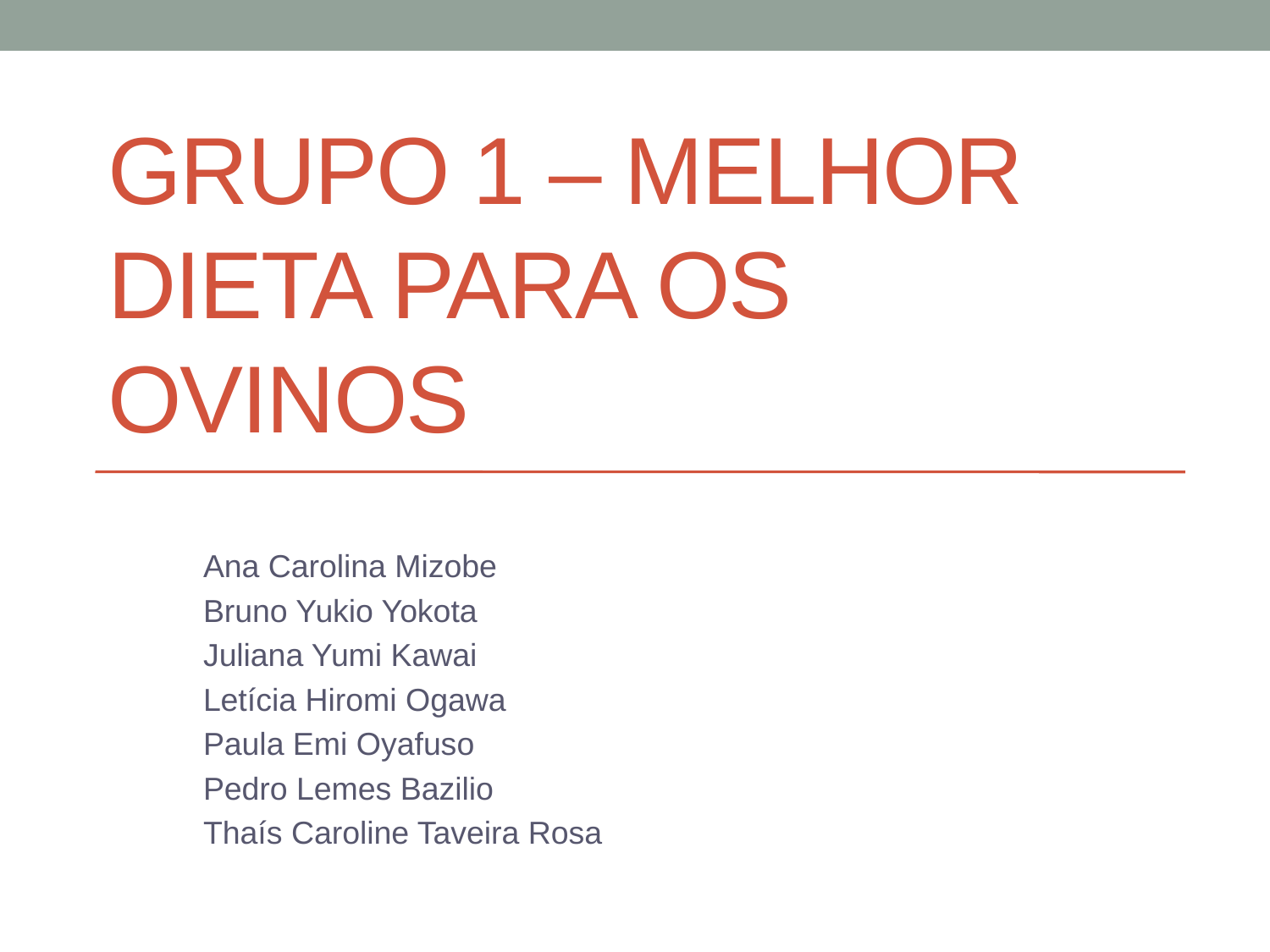

# Grupo 1 – Melhor Dieta para os Ovinos
Ana Carolina Mizobe
Bruno Yukio Yokota
Juliana Yumi Kawai
Letícia Hiromi Ogawa
Paula Emi Oyafuso
Pedro Lemes Bazilio
Thaís Caroline Taveira Rosa